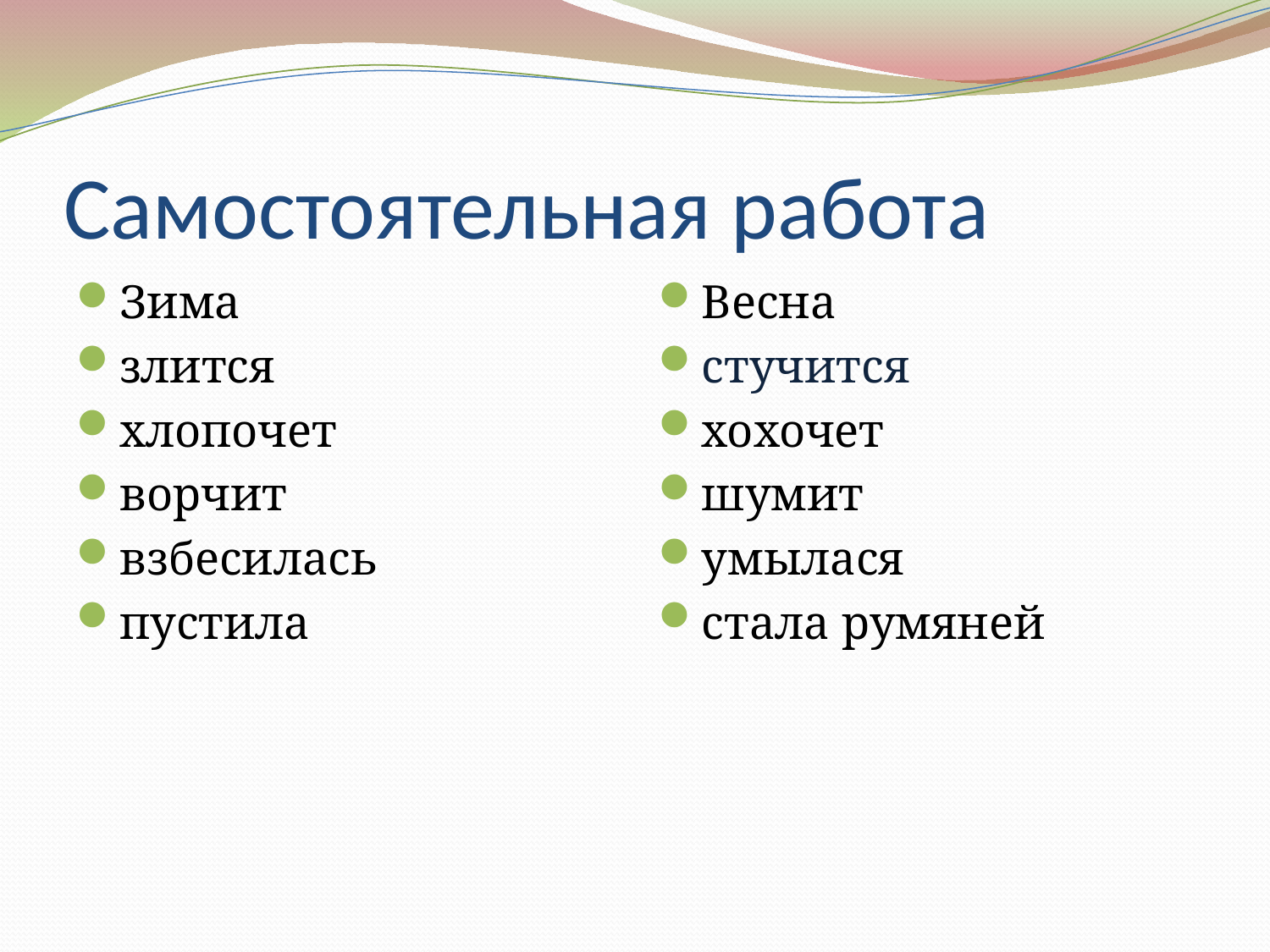

# Самостоятельная работа
Зима
злится
хлопочет
ворчит
взбесилась
пустила
Весна
стучится
хохочет
шумит
умылася
стала румяней